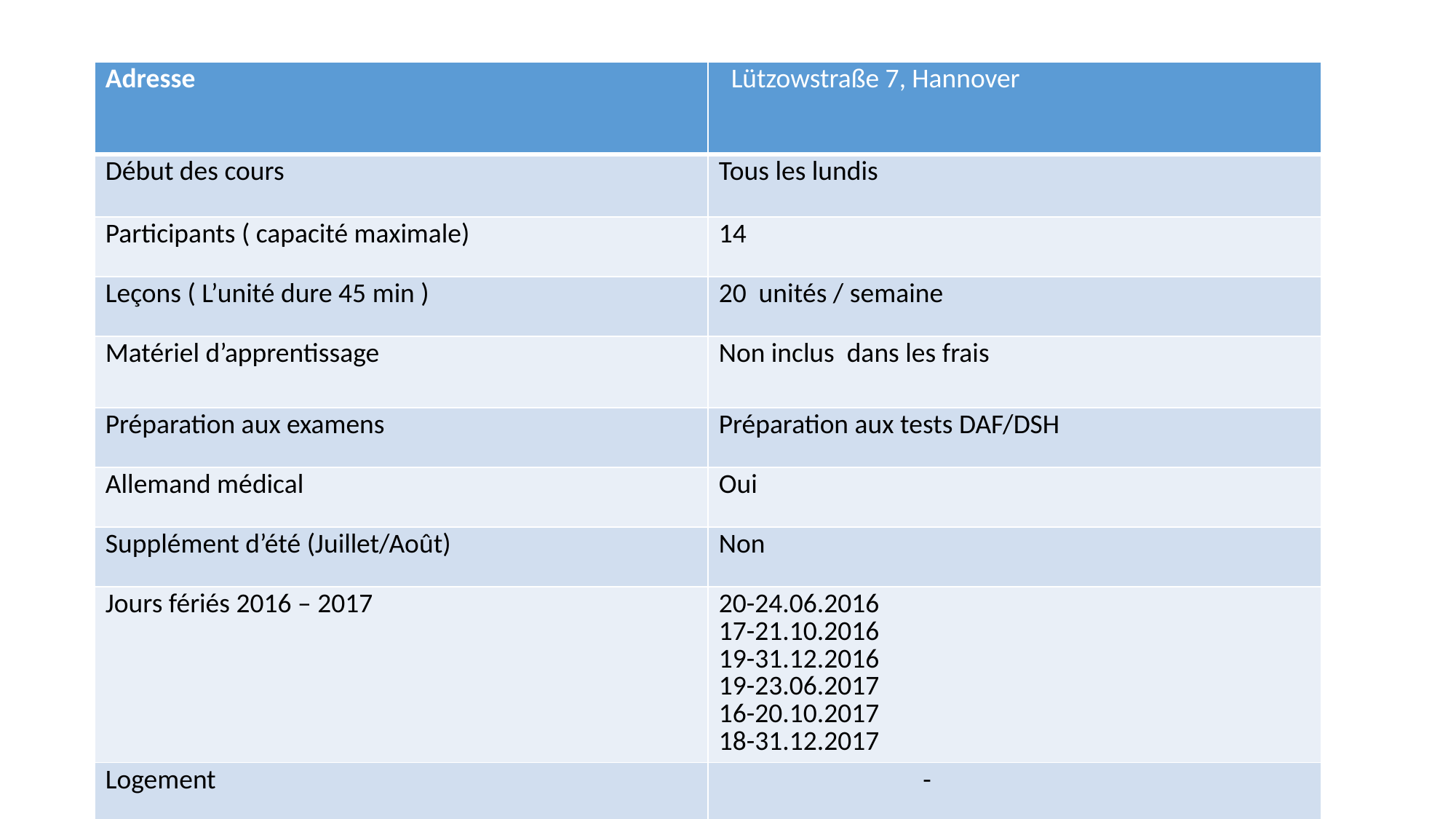

| Adresse | Lützowstraße 7, Hannover |
| --- | --- |
| Début des cours | Tous les lundis |
| Participants ( capacité maximale) | 14 |
| Leçons ( L’unité dure 45 min ) | 20 unités / semaine |
| Matériel d’apprentissage | Non inclus dans les frais |
| Préparation aux examens | Préparation aux tests DAF/DSH |
| Allemand médical | Oui |
| Supplément d’été (Juillet/Août) | Non |
| Jours fériés 2016 – 2017 | 20-24.06.2016 17-21.10.2016 19-31.12.2016 19-23.06.2017 16-20.10.2017 18-31.12.2017 |
| Logement | - |
| Loisirs | Excursions en petits groupes Activités sportives |